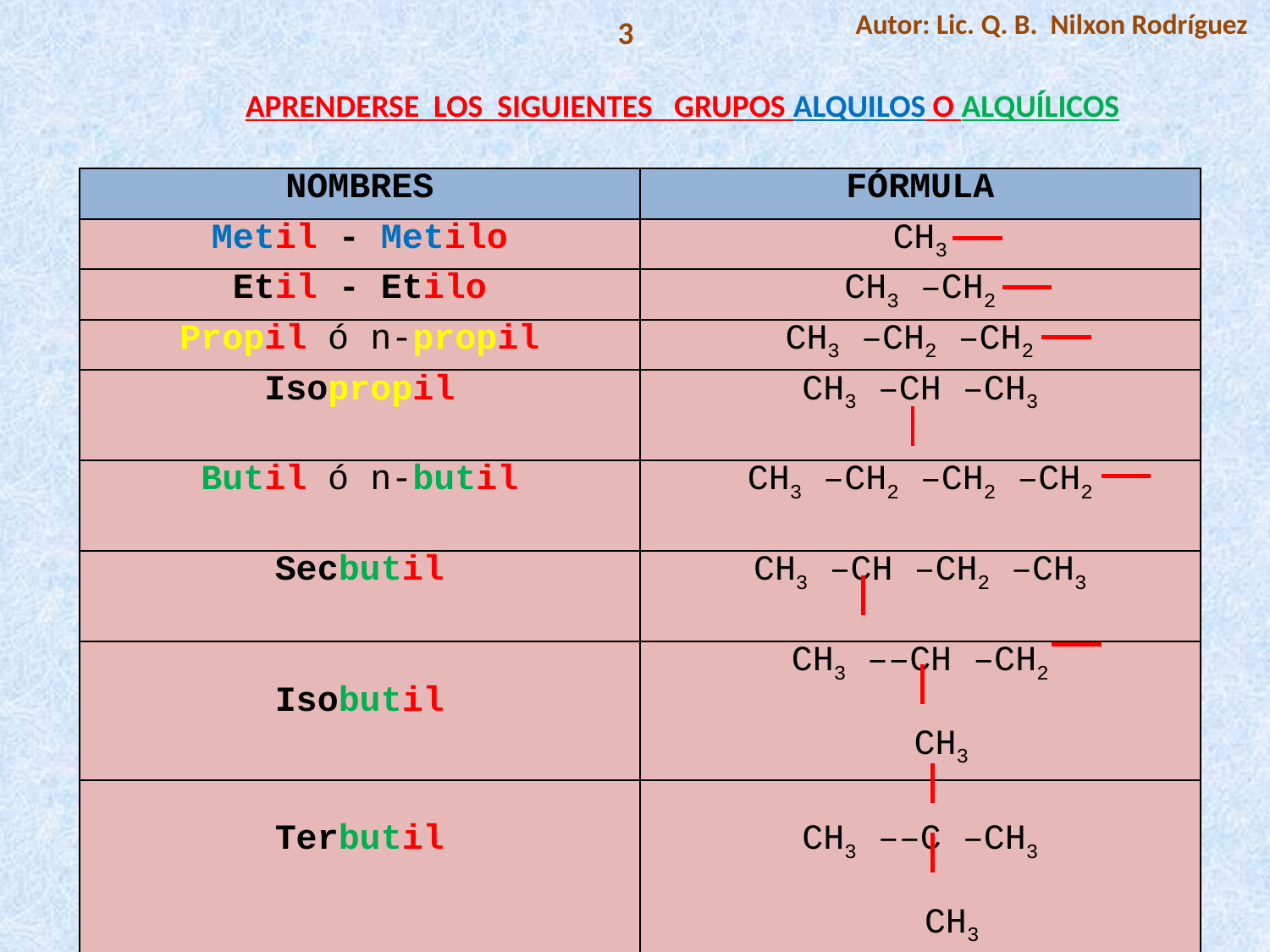

Autor: Lic. Q. B.  Nilxon Rodríguez
3
APRENDERSE  LOS  SIGUIENTES   GRUPOS ALQUILOS O ALQUÍLICOS
| NOMBRES | FÓRMULA |
| --- | --- |
| Metil - Metilo | CH3 |
| Etil - Etilo | CH3 –CH2 |
| Propil ó n-propil | CH3 –CH2 –CH2 |
| Isopropil | CH3 –CH –CH3 |
| Butil ó n-butil | CH3 –CH2 –CH2 –CH2 |
| Secbutil | CH3 –CH –CH2 –CH3 |
| Isobutil | CH3 ––CH –CH2 CH3 |
| Terbutil | CH3 ––C –CH3 CH3 |